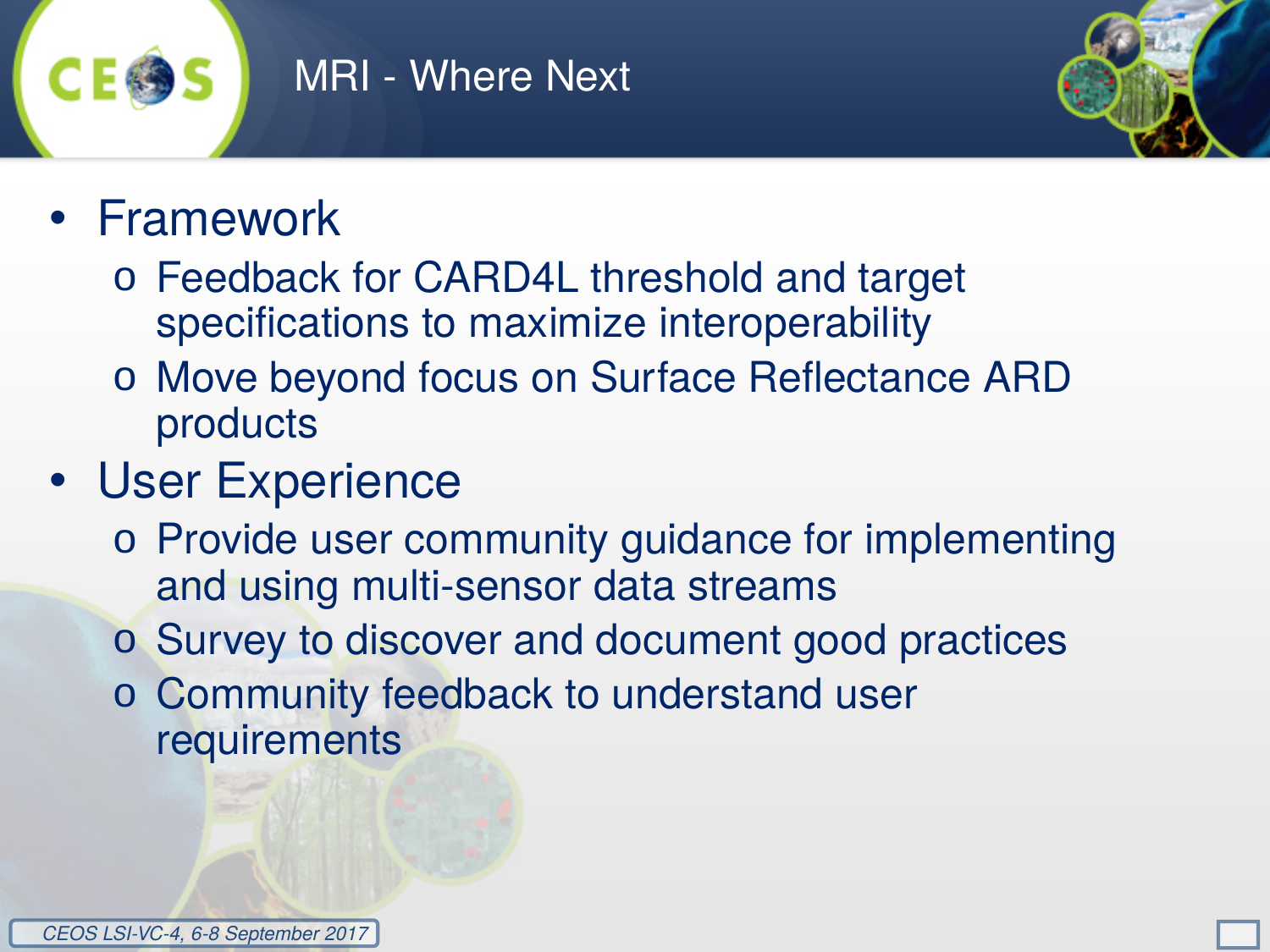

MRI - Where Next
Framework
Feedback for CARD4L threshold and target specifications to maximize interoperability
Move beyond focus on Surface Reflectance ARD products
User Experience
Provide user community guidance for implementing and using multi-sensor data streams
Survey to discover and document good practices
Community feedback to understand user requirements
4